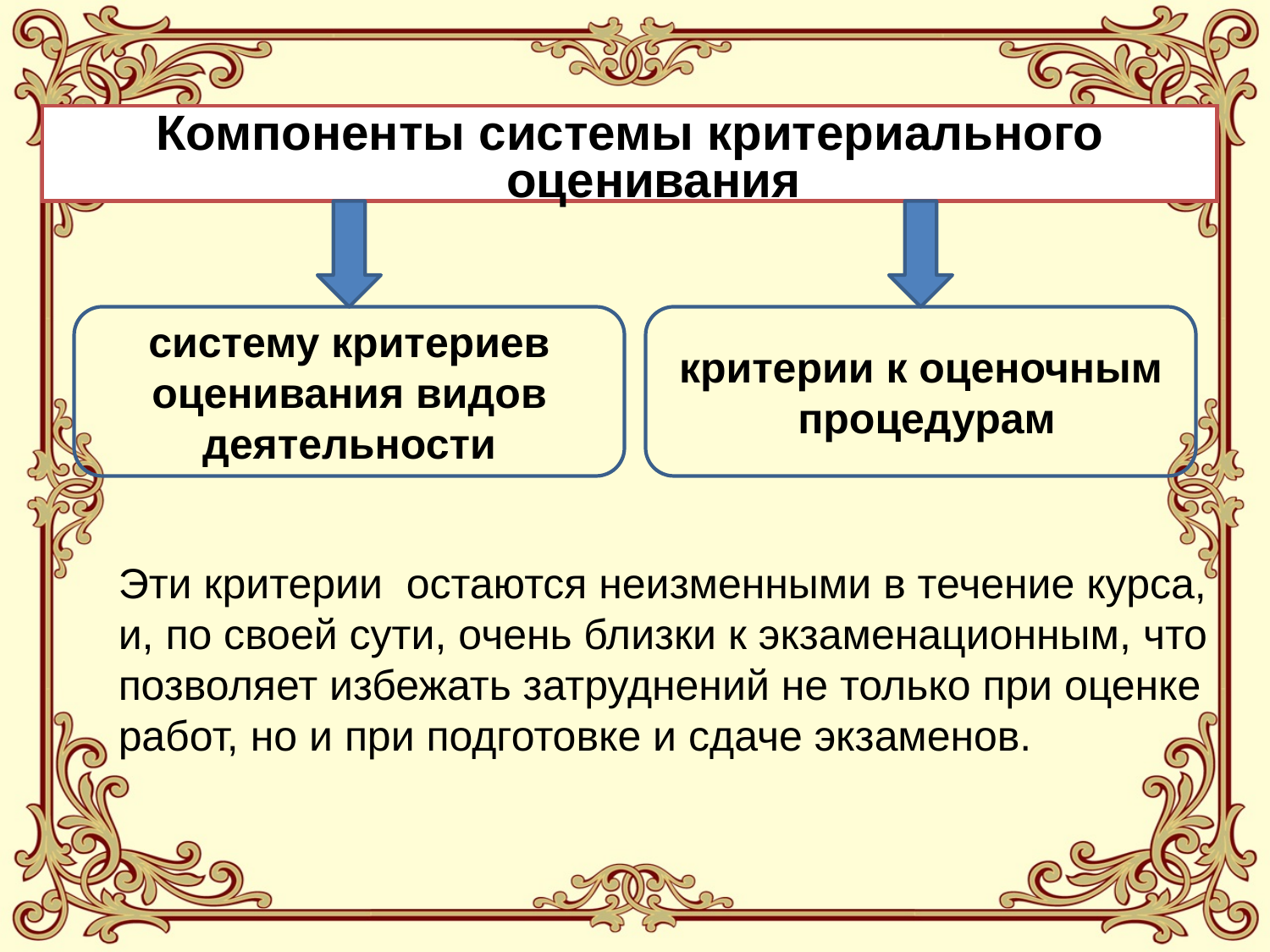

#
Компоненты системы критериального оценивания

систему критериев оценивания видов деятельности
критерии к оценочным
 процедурам
Эти критерии  остаются неизменными в течение курса, и, по своей сути, очень близки к экзаменационным, что позволяет избежать затруднений не только при оценке работ, но и при подготовке и сдаче экзаменов.